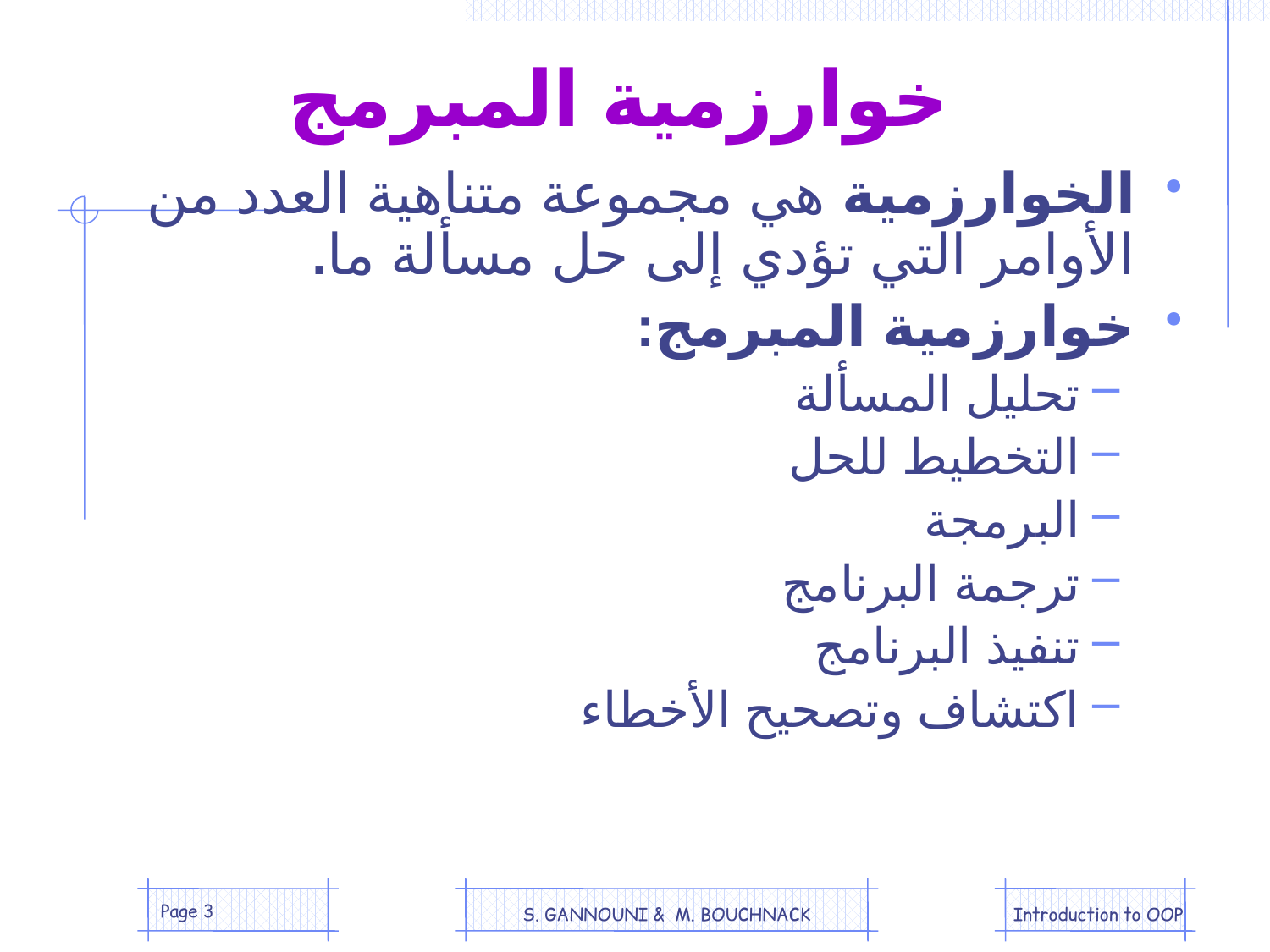

# خوارزمية المبرمج
الخوارزمية هي مجموعة متناهية العدد من الأوامر التي تؤدي إلى حل مسألة ما.
خوارزمية المبرمج:
تحليل المسألة
التخطيط للحل
البرمجة
ترجمة البرنامج
تنفيذ البرنامج
اكتشاف وتصحيح الأخطاء
Page 3
S. GANNOUNI &  M. BOUCHNACK
Introduction to OOP